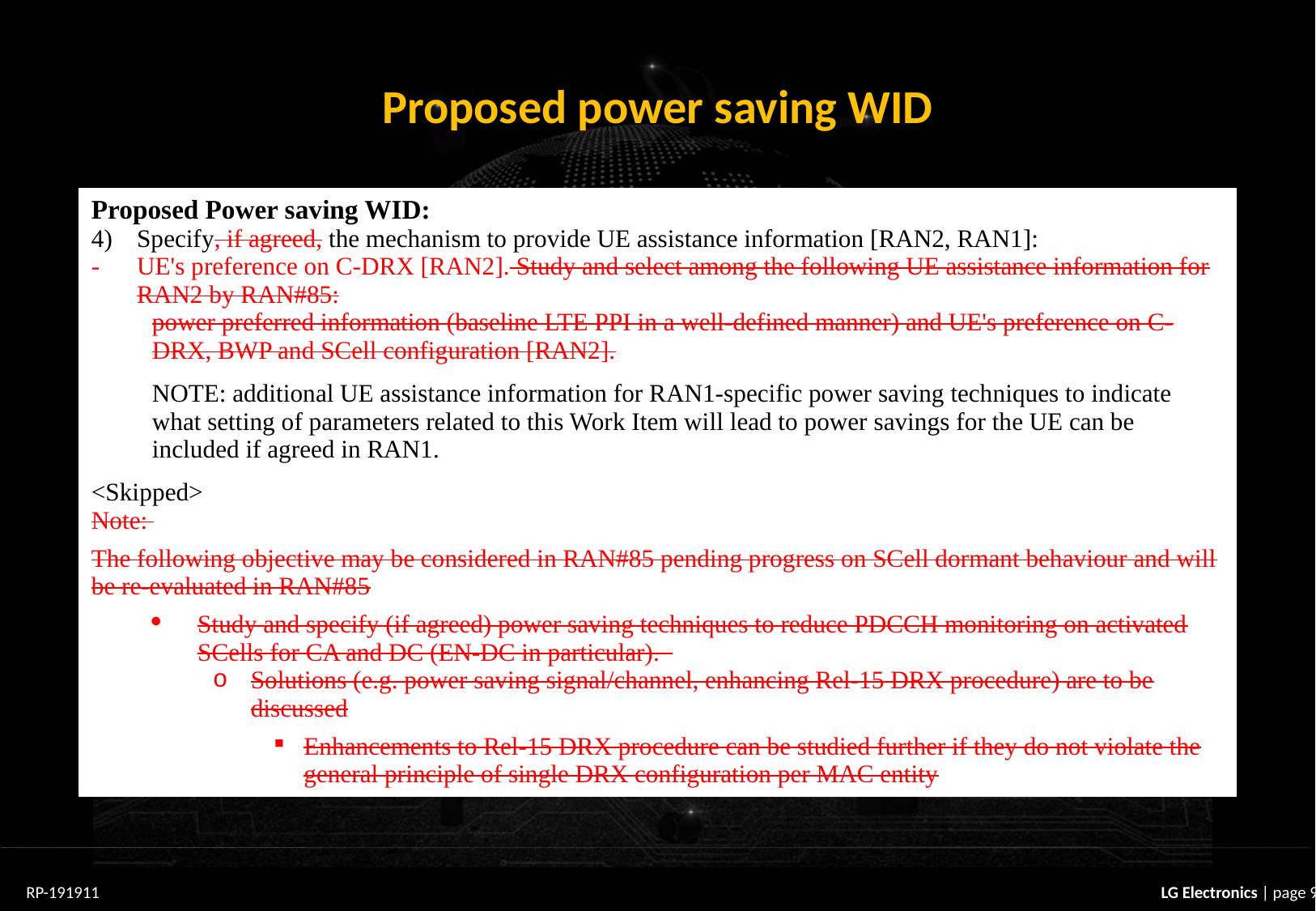

# Proposed power saving WID

| Proposed Power saving WID: Specify, if agreed, the mechanism to provide UE assistance information [RAN2, RAN1]: UE's preference on C-DRX [RAN2]. Study and select among the following UE assistance information for RAN2 by RAN#85: power preferred information (baseline LTE PPI in a well-defined manner) and UE's preference on C-DRX, BWP and SCell configuration [RAN2]. NOTE: additional UE assistance information for RAN1-specific power saving techniques to indicate what setting of parameters related to this Work Item will lead to power savings for the UE can be included if agreed in RAN1. <Skipped> Note: The following objective may be considered in RAN#85 pending progress on SCell dormant behaviour and will be re-evaluated in RAN#85 Study and specify (if agreed) power saving techniques to reduce PDCCH monitoring on activated SCells for CA and DC (EN-DC in particular). Solutions (e.g. power saving signal/channel, enhancing Rel-15 DRX procedure) are to be discussed Enhancements to Rel-15 DRX procedure can be studied further if they do not violate the general principle of single DRX configuration per MAC entity |
| --- |